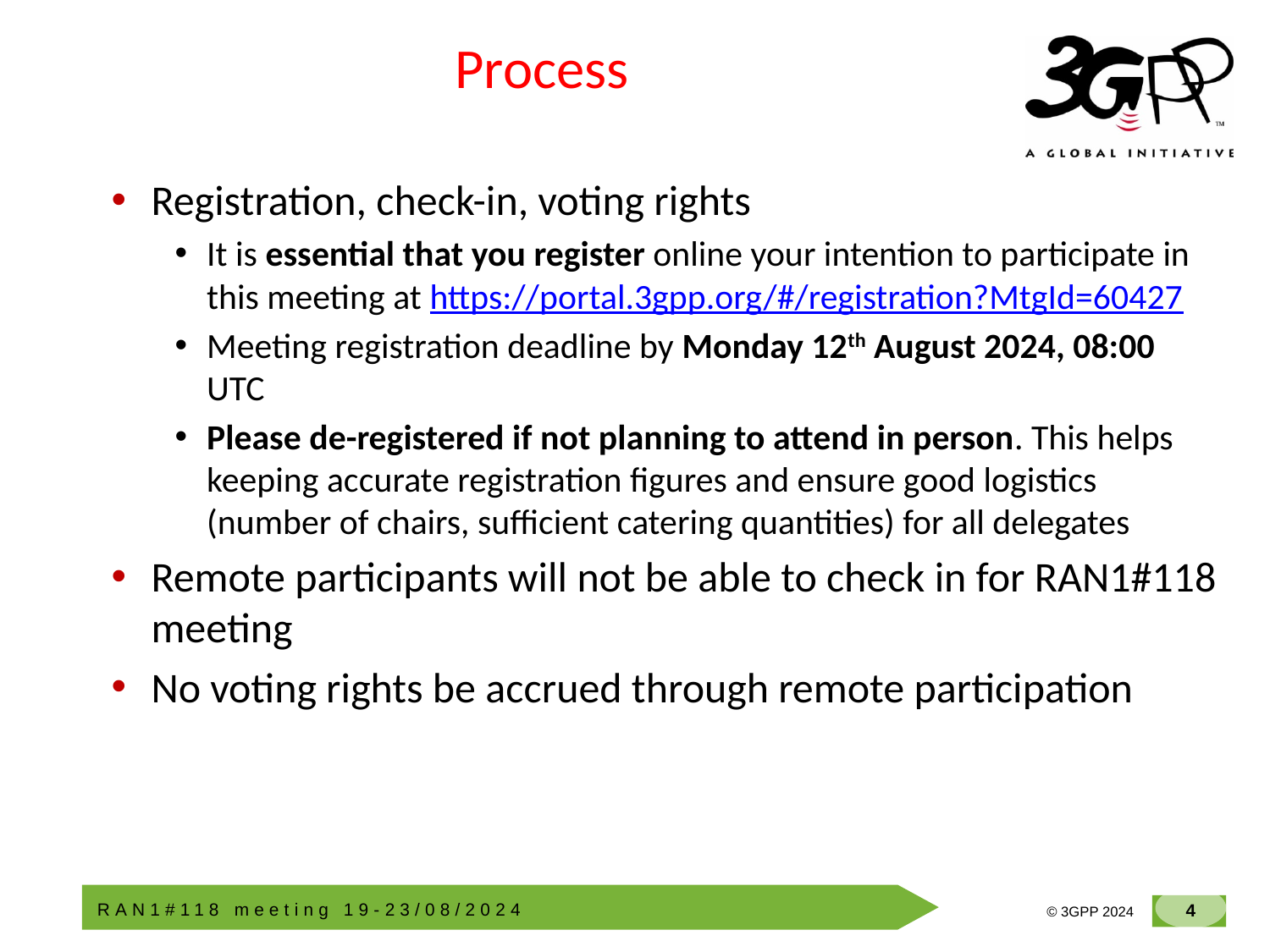

# Process
Registration, check-in, voting rights
It is essential that you register online your intention to participate in this meeting at https://portal.3gpp.org/#/registration?MtgId=60427
Meeting registration deadline by Monday 12th August 2024, 08:00 UTC
Please de-registered if not planning to attend in person. This helps keeping accurate registration figures and ensure good logistics (number of chairs, sufficient catering quantities) for all delegates
Remote participants will not be able to check in for RAN1#118 meeting
No voting rights be accrued through remote participation